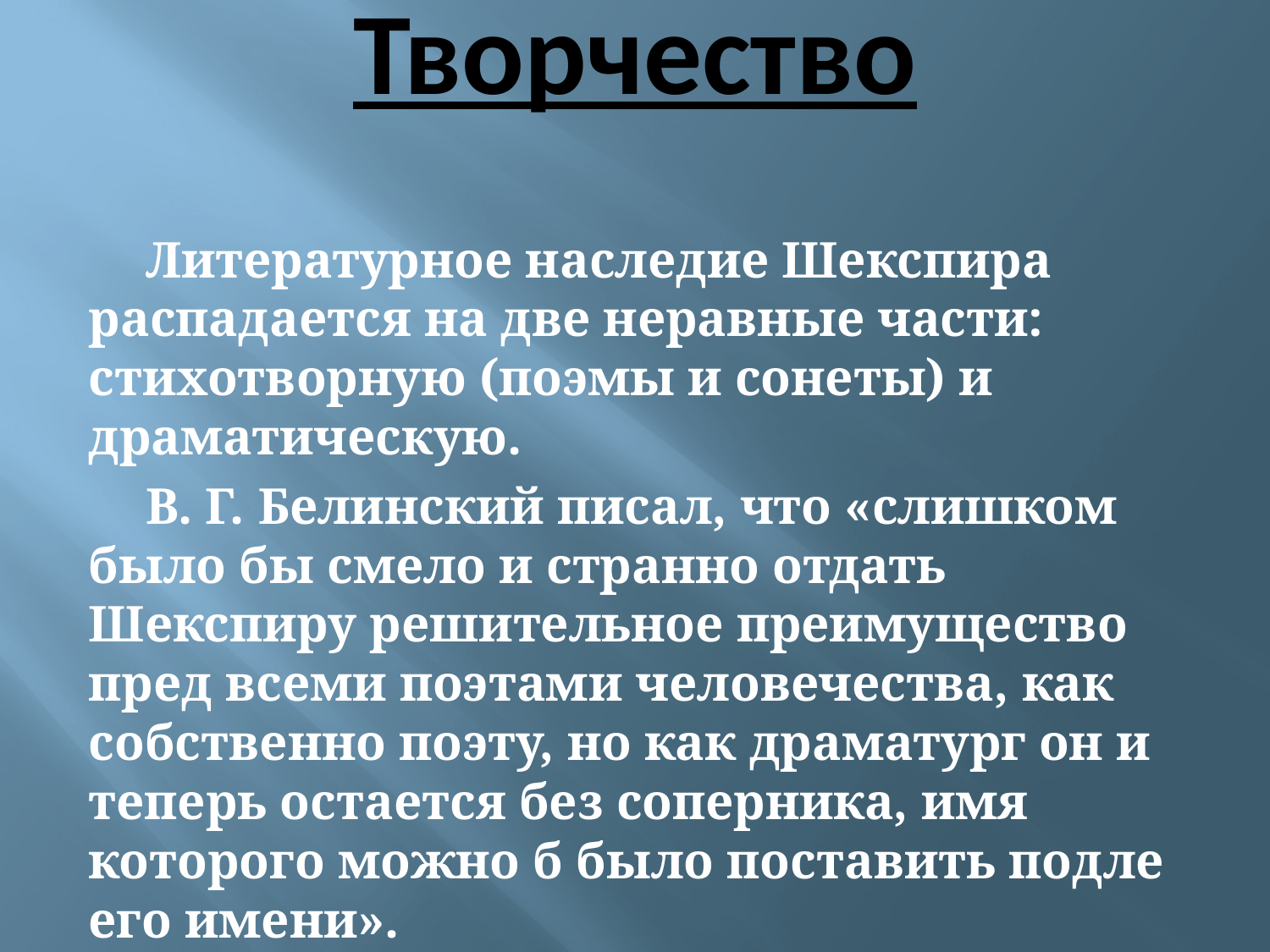

# Творчество
Литературное наследие Шекспира распадается на две неравные части: стихотворную (поэмы и сонеты) и драматическую.
В. Г. Белинский писал, что «слишком было бы смело и странно отдать Шекспиру решительное преимущество пред всеми поэтами человечества, как собственно поэту, но как драматург он и теперь остается без соперника, имя которого можно б было поставить подле его имени».